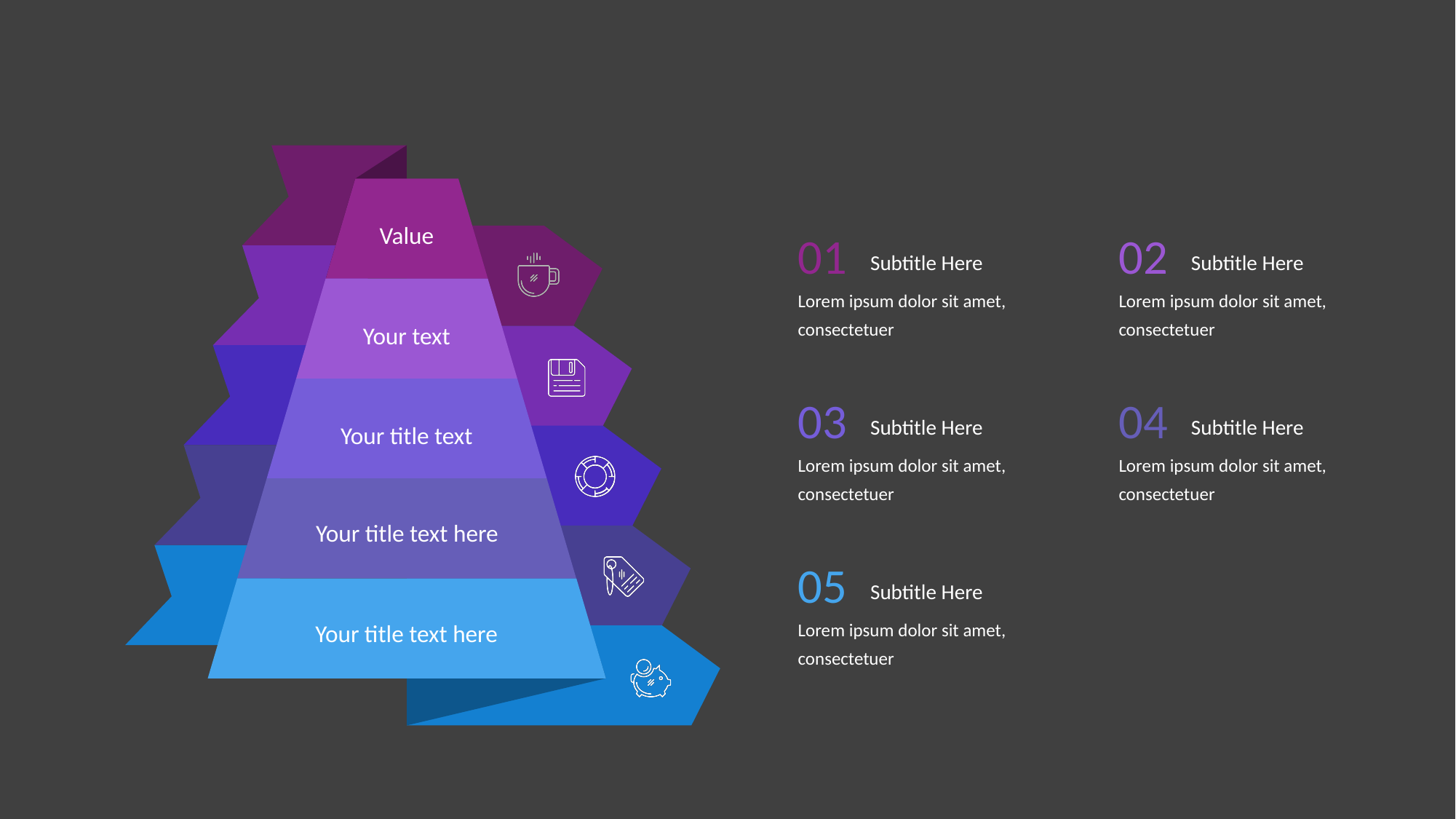

Value
01
Subtitle Here
Lorem ipsum dolor sit amet, consectetuer
02
Subtitle Here
Lorem ipsum dolor sit amet, consectetuer

Your text

Your title text
03
Subtitle Here
Lorem ipsum dolor sit amet, consectetuer
04
Subtitle Here
Lorem ipsum dolor sit amet, consectetuer

Your title text here

05
Subtitle Here
Lorem ipsum dolor sit amet, consectetuer

Your title text here